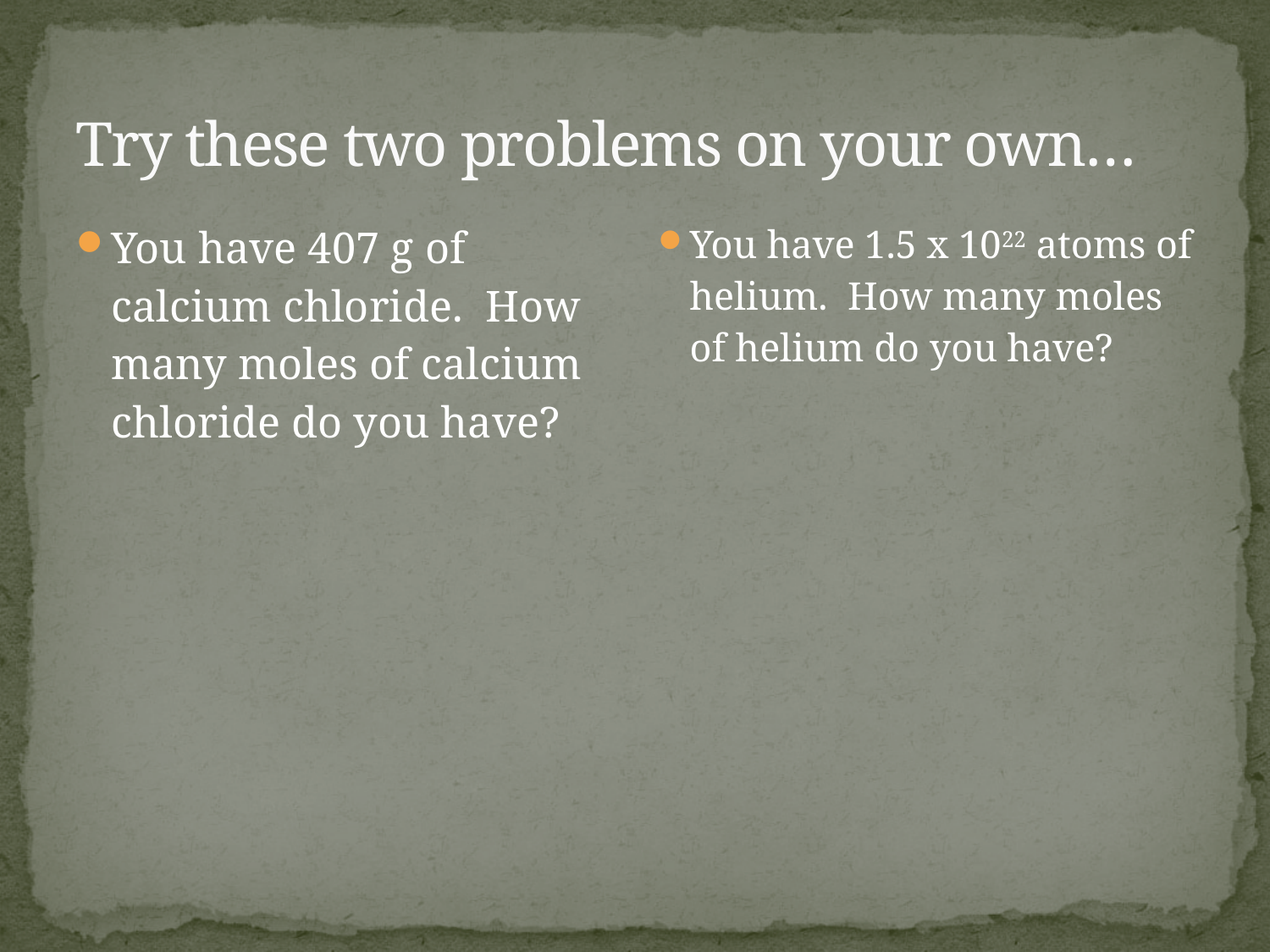

# Try these two problems on your own…
You have 407 g of calcium chloride.  How many moles of calcium chloride do you have?
You have 1.5 x 1022 atoms of helium.  How many moles of helium do you have?